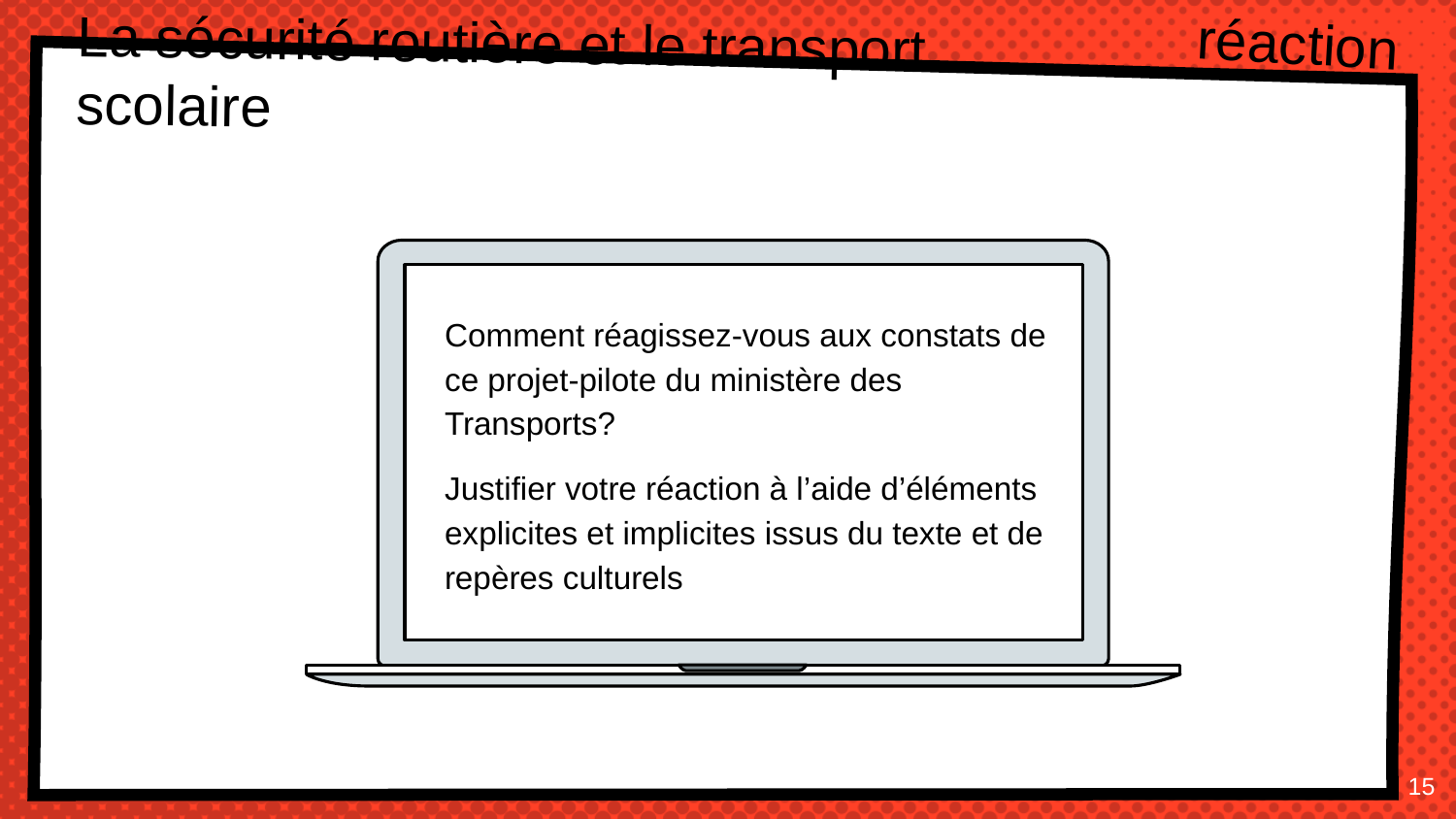

La réaction
La sécurité routière et le transport scolaire

Comment réagissez-vous aux constats de ce projet-pilote du ministère des Transports?
Justifier votre réaction à l’aide d’éléments explicites et implicites issus du texte et de repères culturels
15